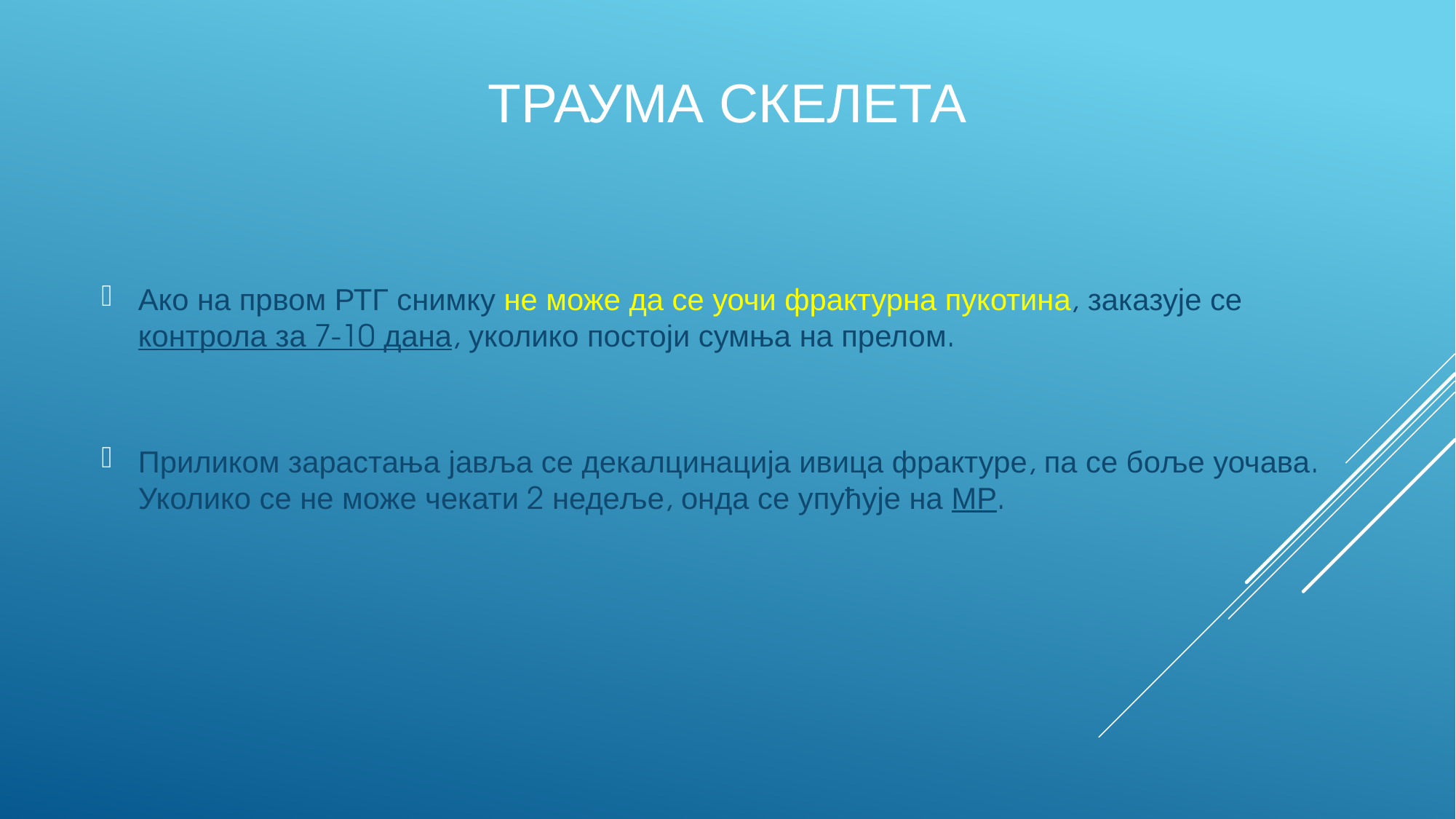

# ТРАУМА СКЕЛЕТА

Ако на првом РТГ снимку не може да се уочи фрактурна пукотина, заказује се контрола за 7-10 дана, уколико постоји сумња на прелом.

Приликом зарастања јавља се декалцинација ивица фрактуре, па се боље уочава. Уколико се не може чекати 2 недеље, онда се упућује на МР.